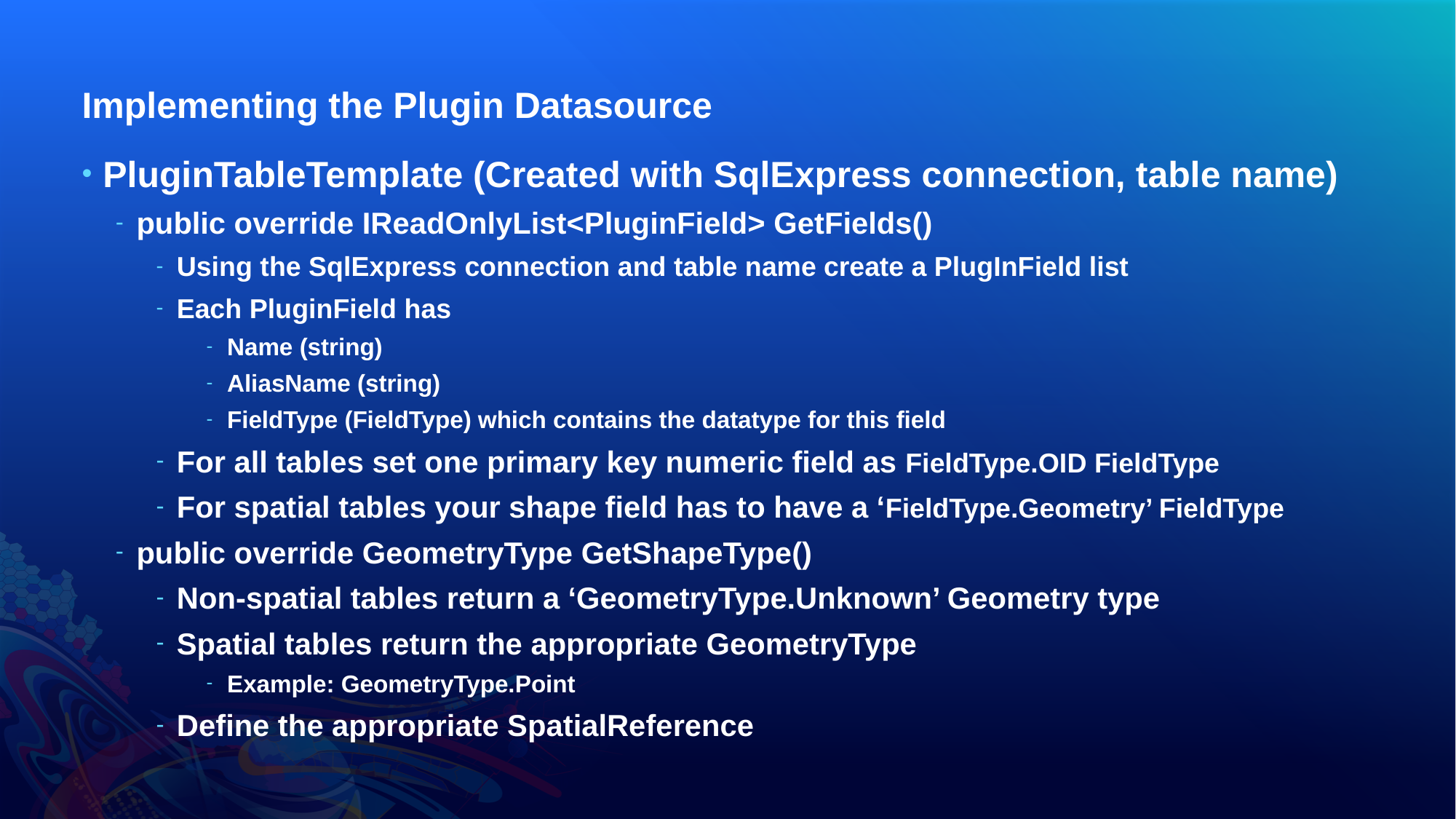

# Implementing the Plugin Datasource
PluginTableTemplate (Created with SqlExpress connection, table name)
public override IReadOnlyList<PluginField> GetFields()
Using the SqlExpress connection and table name create a PlugInField list
Each PluginField has
Name (string)
AliasName (string)
FieldType (FieldType) which contains the datatype for this field
For all tables set one primary key numeric field as FieldType.OID FieldType
For spatial tables your shape field has to have a ‘FieldType.Geometry’ FieldType
public override GeometryType GetShapeType()
Non-spatial tables return a ‘GeometryType.Unknown’ Geometry type
Spatial tables return the appropriate GeometryType
Example: GeometryType.Point
Define the appropriate SpatialReference